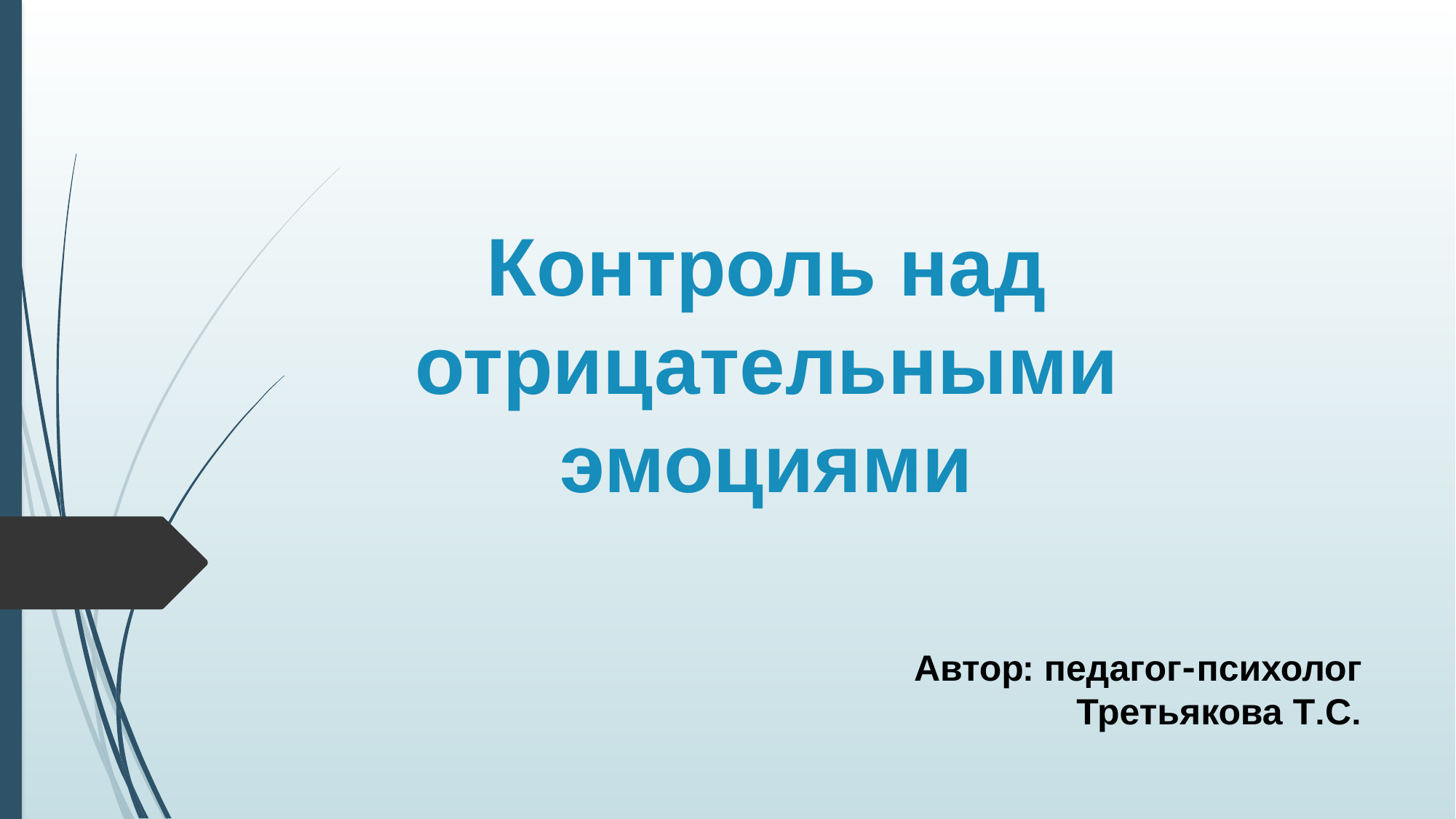

# Контроль над отрицательными эмоциями
Автор: педагог-психолог
Третьякова Т.С.